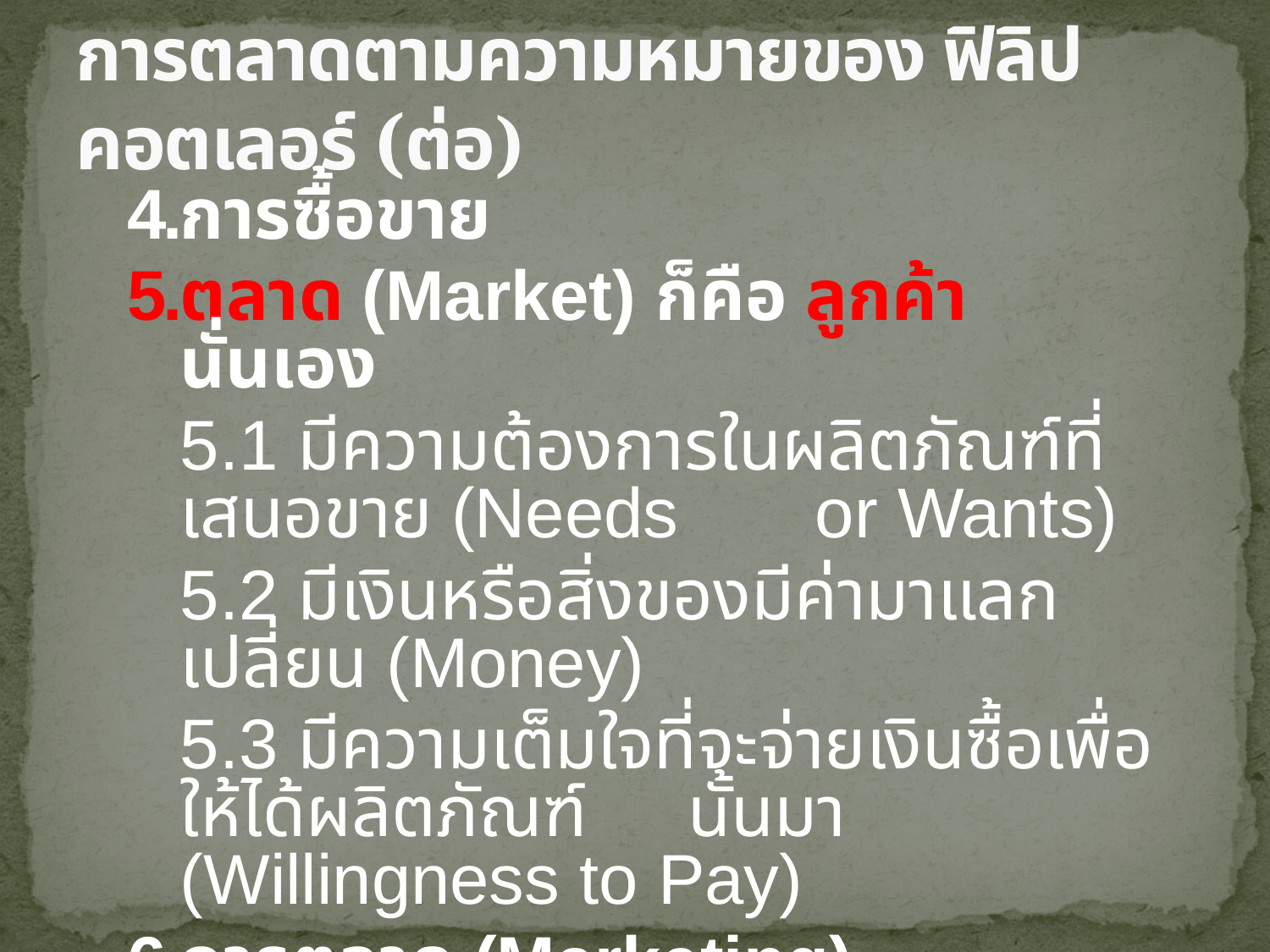

# การตลาดตามความหมายของ ฟิลิป คอตเลอร์ (ต่อ)
การซื้อขาย
ตลาด (Market) ก็คือ ลูกค้านั่นเอง
	5.1 มีความต้องการในผลิตภัณฑ์ที่เสนอขาย (Needs 	or Wants)
	5.2 มีเงินหรือสิ่งของมีค่ามาแลกเปลี่ยน (Money)
	5.3 มีความเต็มใจที่จะจ่ายเงินซื้อเพื่อให้ได้ผลิตภัณฑ์	นั้นมา (Willingness to Pay)
การตลาด (Marketing)